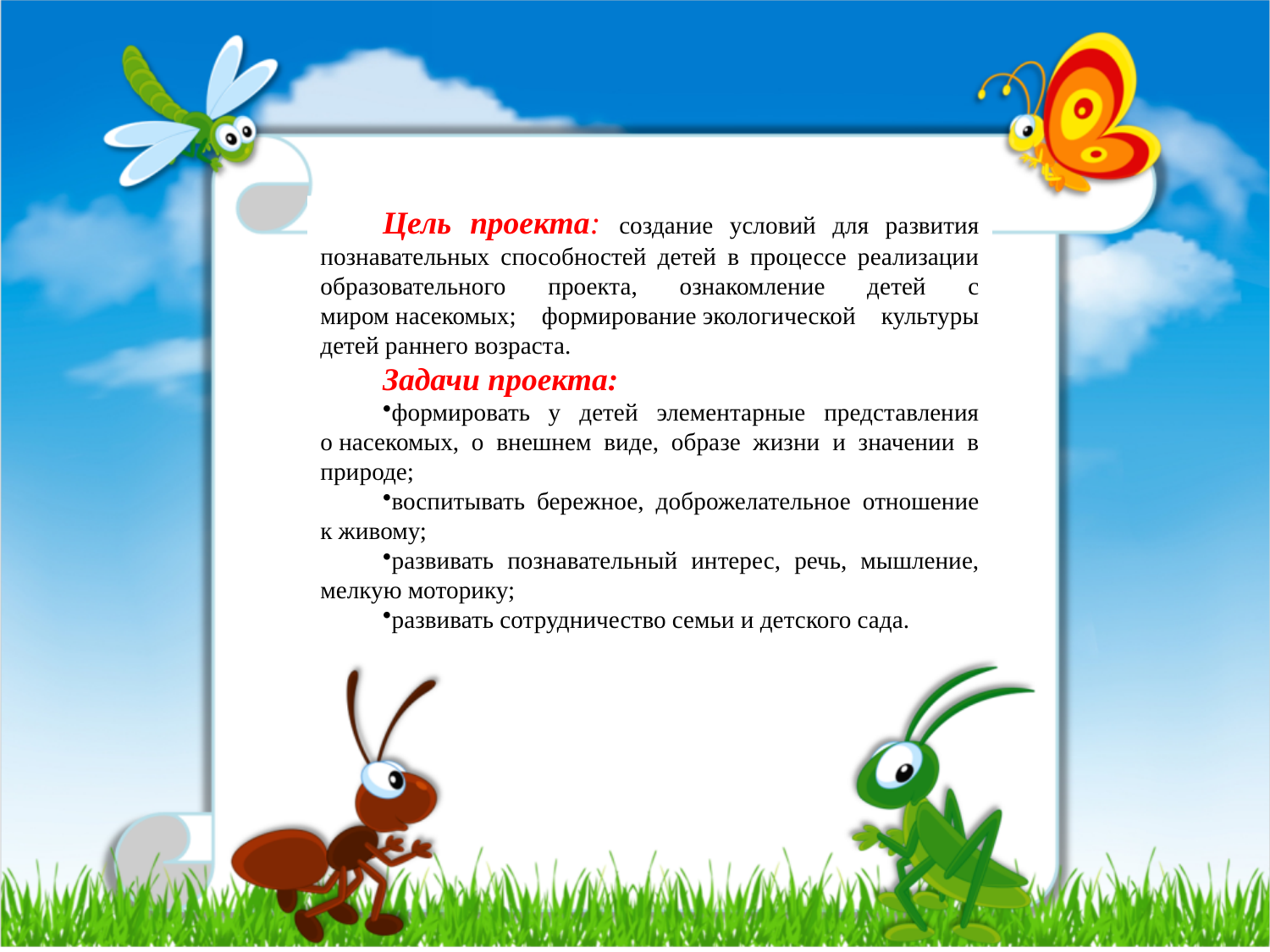

Цель проекта: создание условий для развития познавательных способностей детей в процессе реализации образовательного проекта, ознакомление детей с миром насекомых; формирование экологической культуры детей раннего возраста.
Задачи проекта:
формировать у детей элементарные представления о насекомых, о внешнем виде, образе жизни и значении в природе;
воспитывать бережное, доброжелательное отношение к живому;
развивать познавательный интерес, речь, мышление, мелкую моторику;
развивать сотрудничество семьи и детского сада.